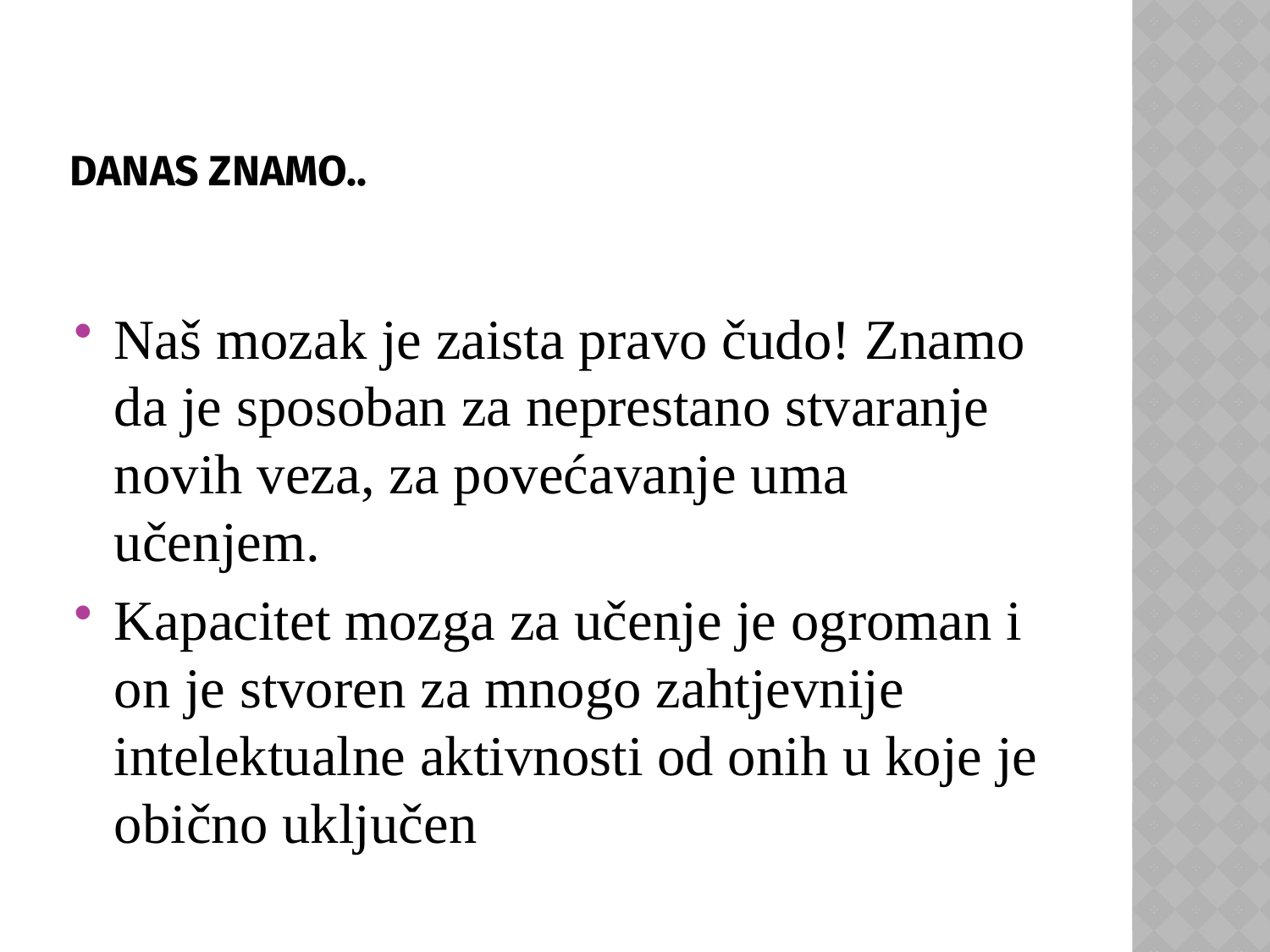

# Danas znamo..

Naš mozak je zaista pravo čudo! Znamo  da je sposoban za neprestano stvaranje novih veza, za povećavanje uma učenjem.
Kapacitet mozga za učenje je ogroman i on je stvoren za mnogo zahtjevnije intelektualne aktivnosti od onih u koje je obično uključen